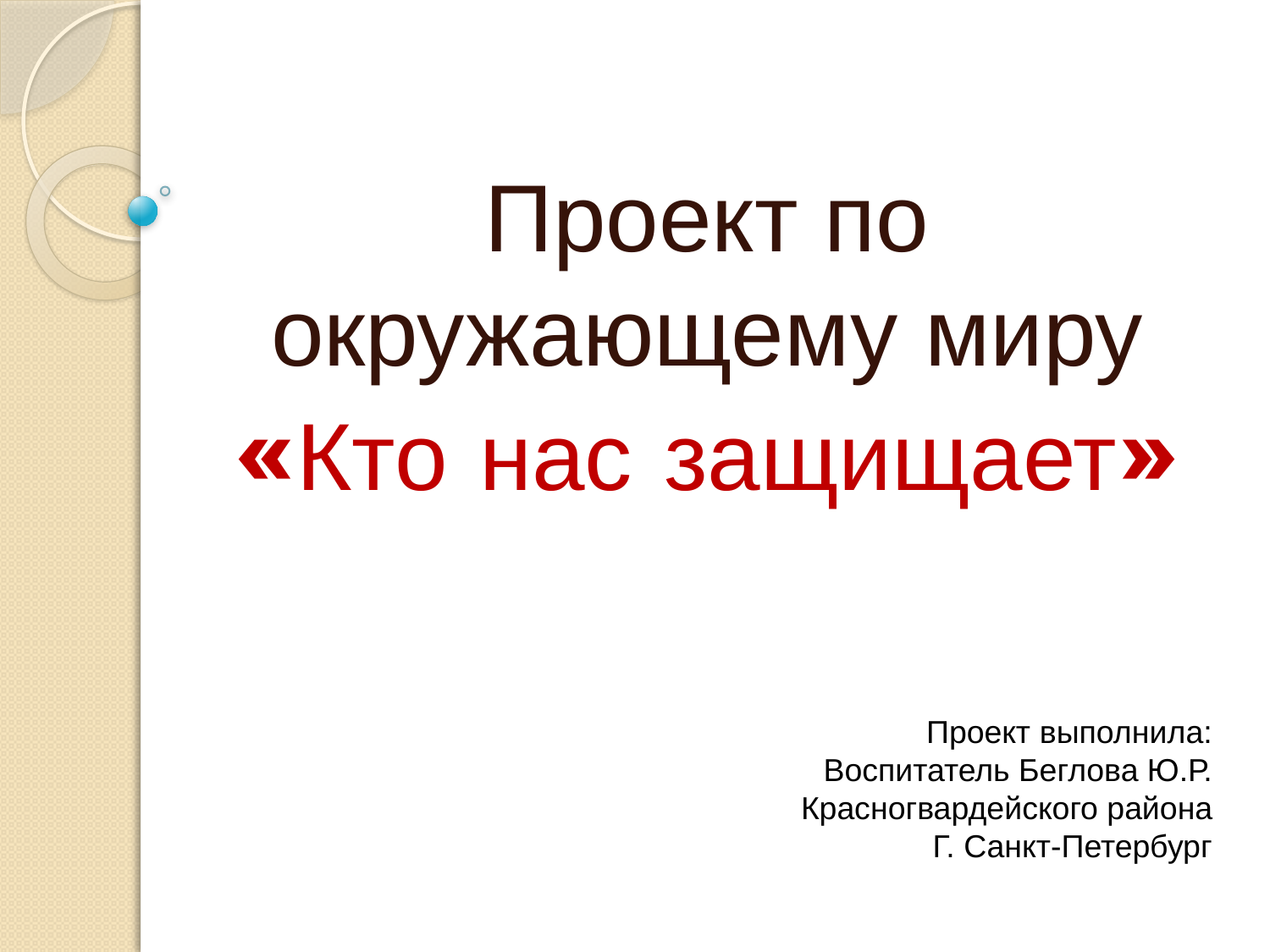

Проект по окружающему миру
«Кто нас защищает»
#
Проект выполнила:
Воспитатель Беглова Ю.Р.
Красногвардейского района
Г. Санкт-Петербург